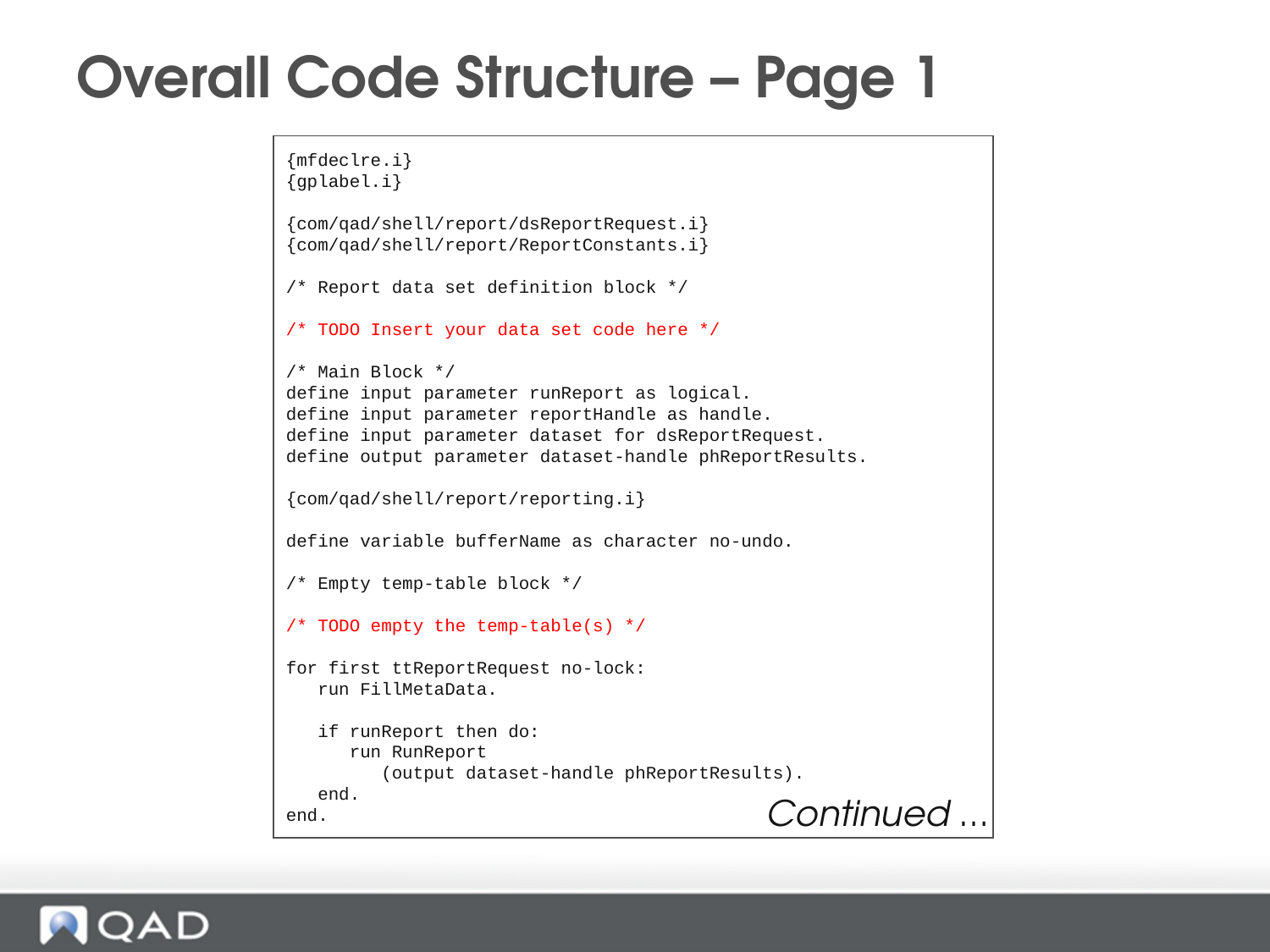

# Overall Code Structure – Page 1
{mfdeclre.i}
{gplabel.i}

{com/qad/shell/report/dsReportRequest.i}
{com/qad/shell/report/ReportConstants.i}

/* Report data set definition block */

/* TODO Insert your data set code here */

/* Main Block */
define input parameter runReport as logical.
define input parameter reportHandle as handle.
define input parameter dataset for dsReportRequest.
define output parameter dataset-handle phReportResults.

{com/qad/shell/report/reporting.i}

define variable bufferName as character no-undo.

/* Empty temp-table block */

/* TODO empty the temp-table(s) */

for first ttReportRequest no-lock:
   run FillMetaData.

   if runReport then do:
      run RunReport
         (output dataset-handle phReportResults).
   end.
end.
Continued …